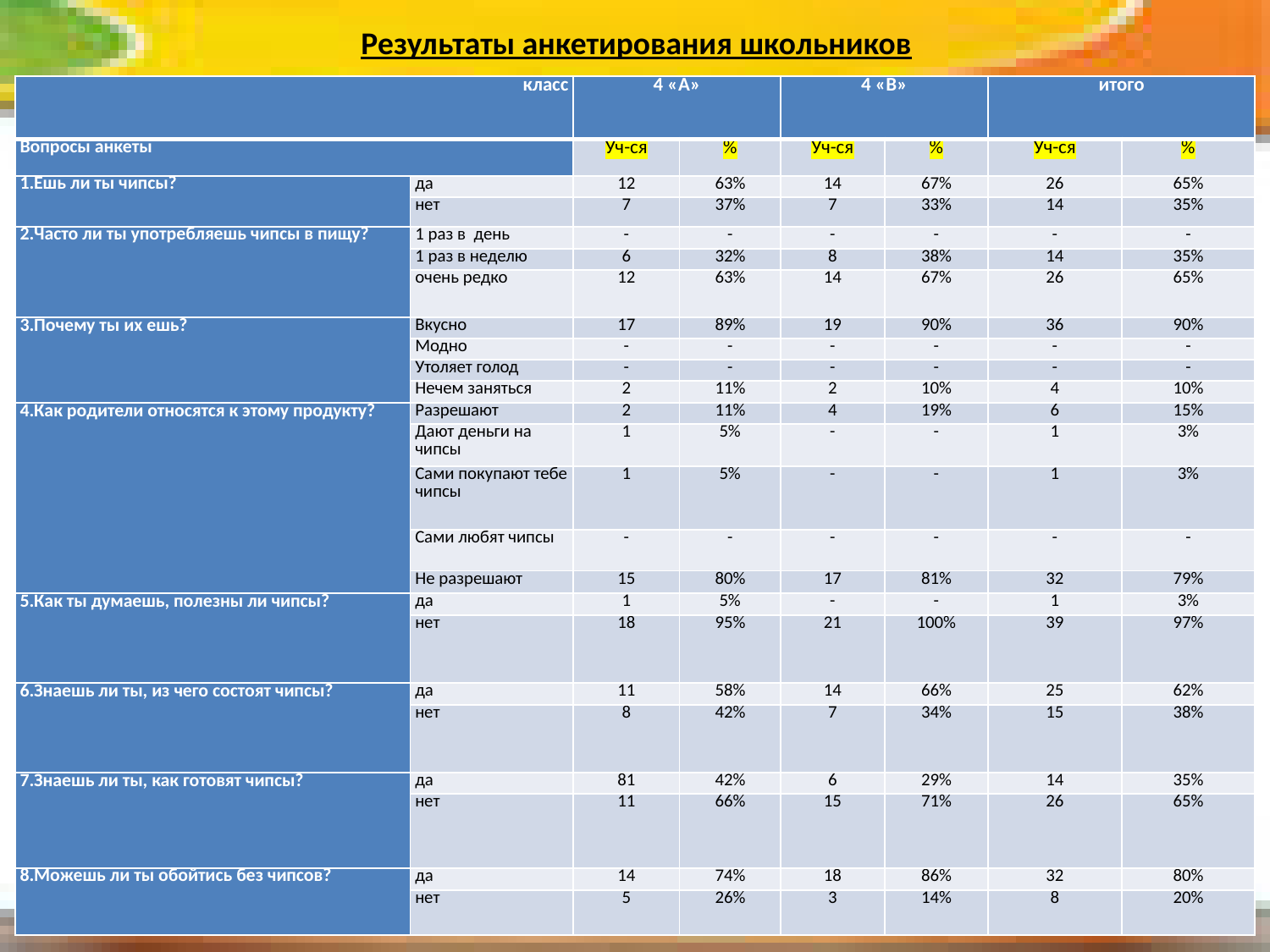

# Результаты анкетирования школьников
| класс |  | 4 «А» |  | 4 «В» |  | итого |  |
| --- | --- | --- | --- | --- | --- | --- | --- |
| Вопросы анкеты |  | Уч-ся | % | Уч-ся | % | Уч-ся | % |
| 1.Ешь ли ты чипсы? | да | 12 | 63% | 14 | 67% | 26 | 65% |
|  | нет | 7 | 37% | 7 | 33% | 14 | 35% |
| 2.Часто ли ты употребляешь чипсы в пищу? | 1 раз в день | - | - | - | - | - | - |
|  | 1 раз в неделю | 6 | 32% | 8 | 38% | 14 | 35% |
|  | очень редко | 12 | 63% | 14 | 67% | 26 | 65% |
| 3.Почему ты их ешь? | Вкусно | 17 | 89% | 19 | 90% | 36 | 90% |
|  | Модно | - | - | - | - | - | - |
|  | Утоляет голод | - | - | - | - | - | - |
|  | Нечем заняться | 2 | 11% | 2 | 10% | 4 | 10% |
| 4.Как родители относятся к этому продукту? | Разрешают | 2 | 11% | 4 | 19% | 6 | 15% |
|  | Дают деньги на чипсы | 1 | 5% | - | - | 1 | 3% |
|  | Сами покупают тебе чипсы | 1 | 5% | - | - | 1 | 3% |
|  | Сами любят чипсы | - | - | - | - | - | - |
|  | Не разрешают | 15 | 80% | 17 | 81% | 32 | 79% |
| 5.Как ты думаешь, полезны ли чипсы? | да | 1 | 5% | - | - | 1 | 3% |
|  | нет | 18 | 95% | 21 | 100% | 39 | 97% |
| 6.Знаешь ли ты, из чего состоят чипсы? | да | 11 | 58% | 14 | 66% | 25 | 62% |
|  | нет | 8 | 42% | 7 | 34% | 15 | 38% |
| 7.Знаешь ли ты, как готовят чипсы? | да | 81 | 42% | 6 | 29% | 14 | 35% |
|  | нет | 11 | 66% | 15 | 71% | 26 | 65% |
| 8.Можешь ли ты обойтись без чипсов? | да | 14 | 74% | 18 | 86% | 32 | 80% |
|  | нет | 5 | 26% | 3 | 14% | 8 | 20% |